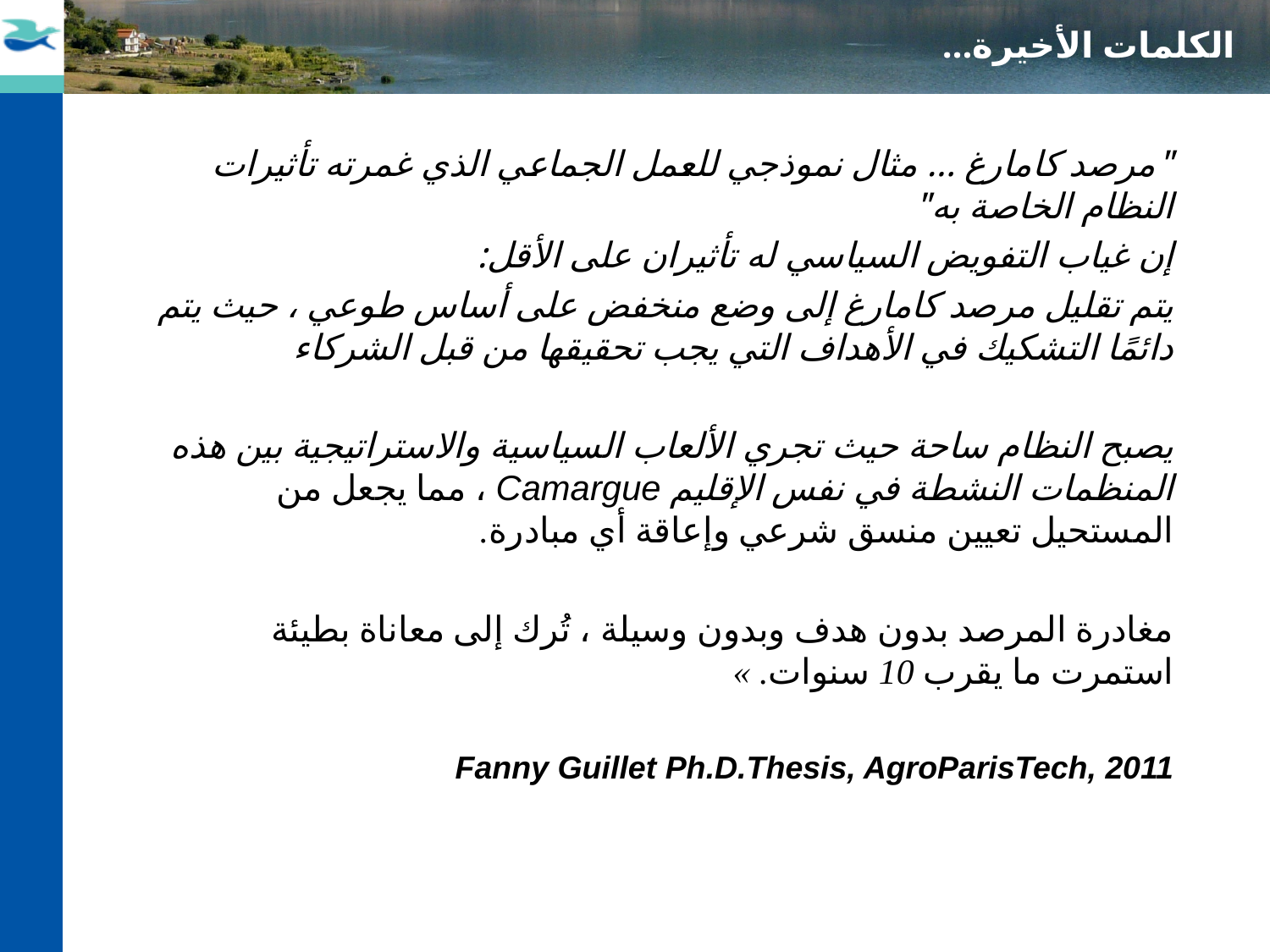

الكلمات الأخيرة…
"مرصد كامارغ ... مثال نموذجي للعمل الجماعي الذي غمرته تأثيرات النظام الخاصة به"
إن غياب التفويض السياسي له تأثيران على الأقل:
يتم تقليل مرصد كامارغ إلى وضع منخفض على أساس طوعي ، حيث يتم دائمًا التشكيك في الأهداف التي يجب تحقيقها من قبل الشركاء

يصبح النظام ساحة حيث تجري الألعاب السياسية والاستراتيجية بين هذه المنظمات النشطة في نفس الإقليم Camargue ، مما يجعل من المستحيل تعيين منسق شرعي وإعاقة أي مبادرة.

مغادرة المرصد بدون هدف وبدون وسيلة ، تُرك إلى معاناة بطيئة استمرت ما يقرب 10 سنوات. »

Fanny Guillet Ph.D.Thesis, AgroParisTech, 2011